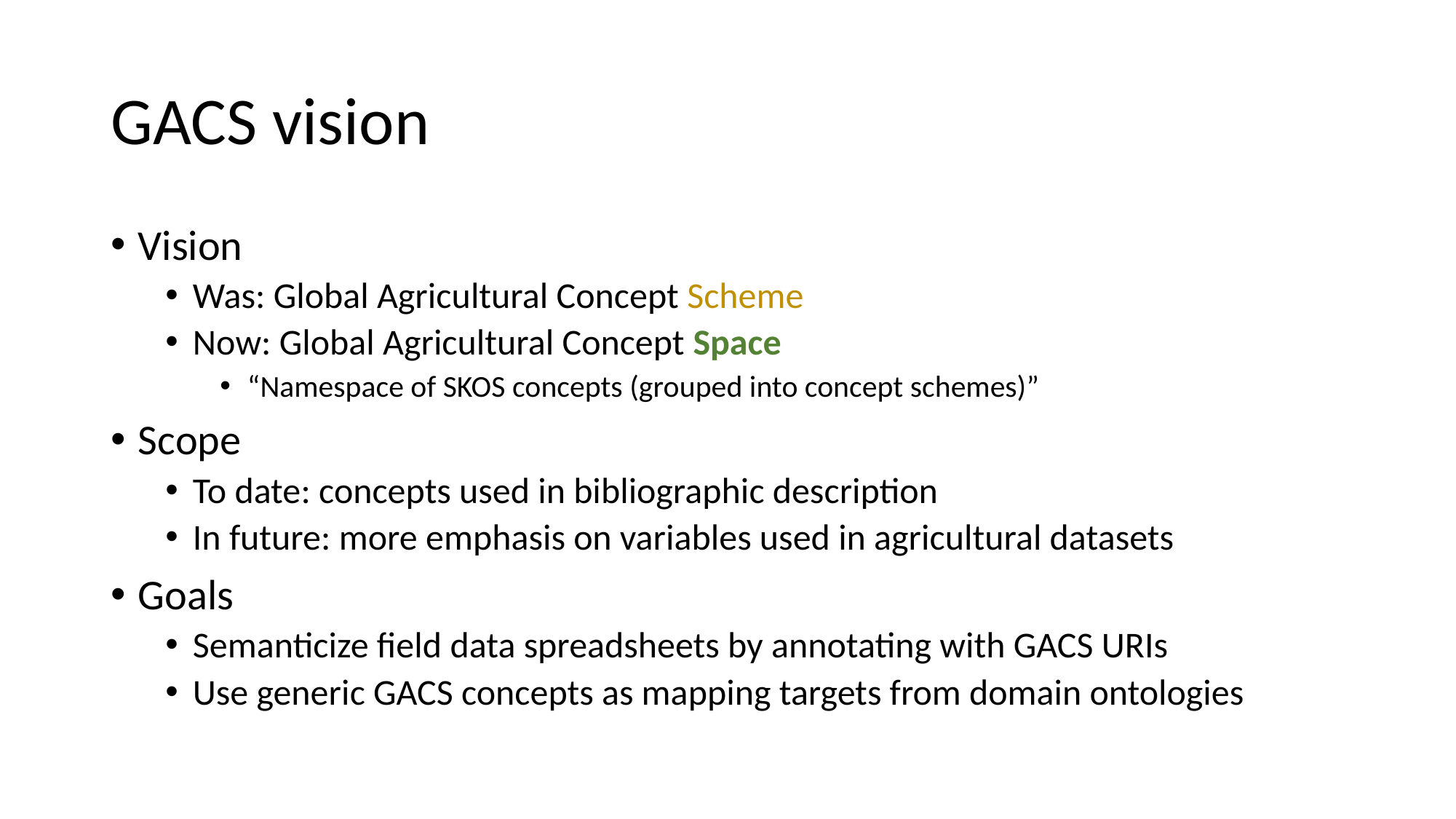

# GACS vision
Vision
Was: Global Agricultural Concept Scheme
Now: Global Agricultural Concept Space
“Namespace of SKOS concepts (grouped into concept schemes)”
Scope
To date: concepts used in bibliographic description
In future: more emphasis on variables used in agricultural datasets
Goals
Semanticize field data spreadsheets by annotating with GACS URIs
Use generic GACS concepts as mapping targets from domain ontologies